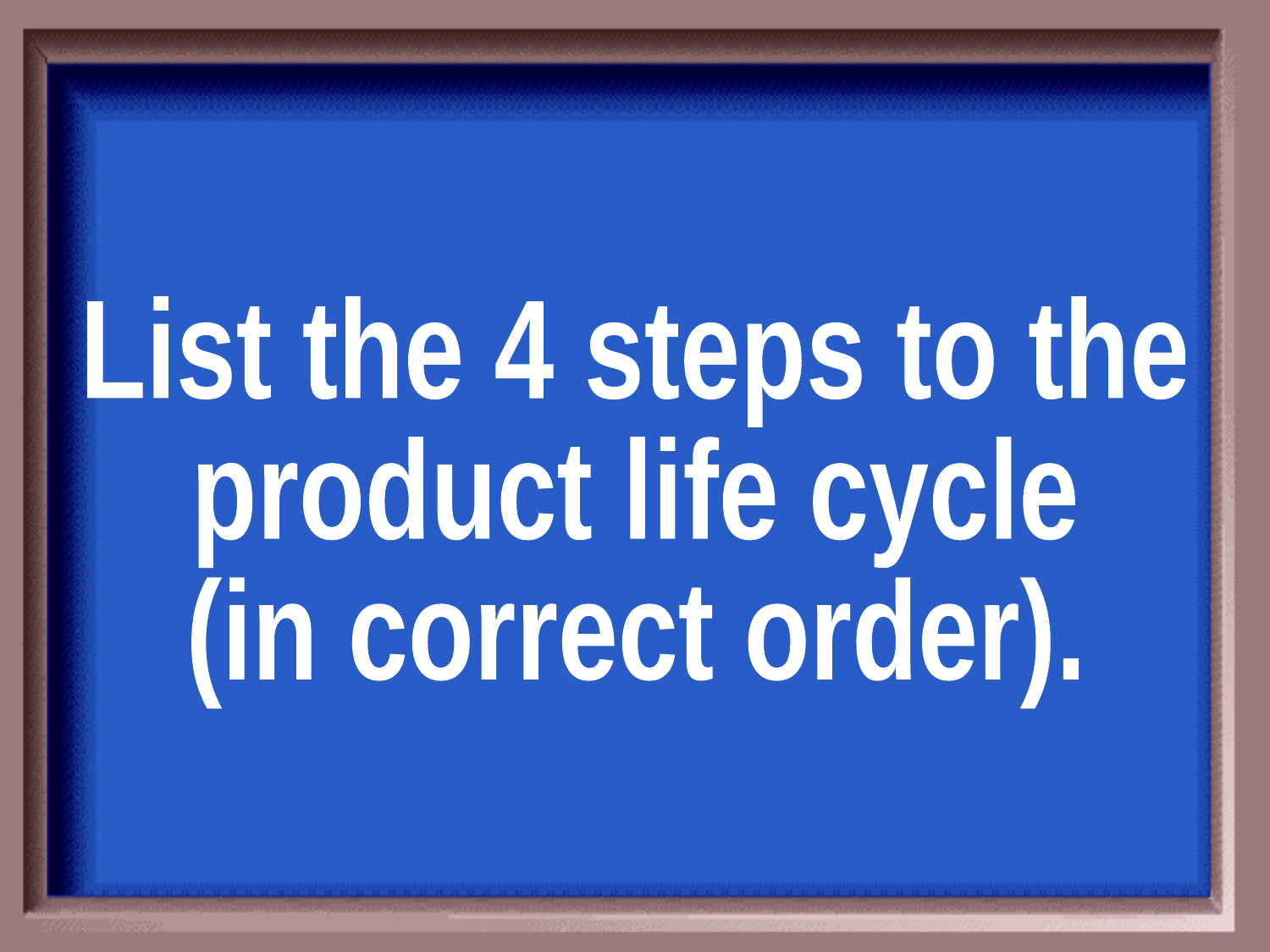

List the 4 steps to the
product life cycle
(in correct order).